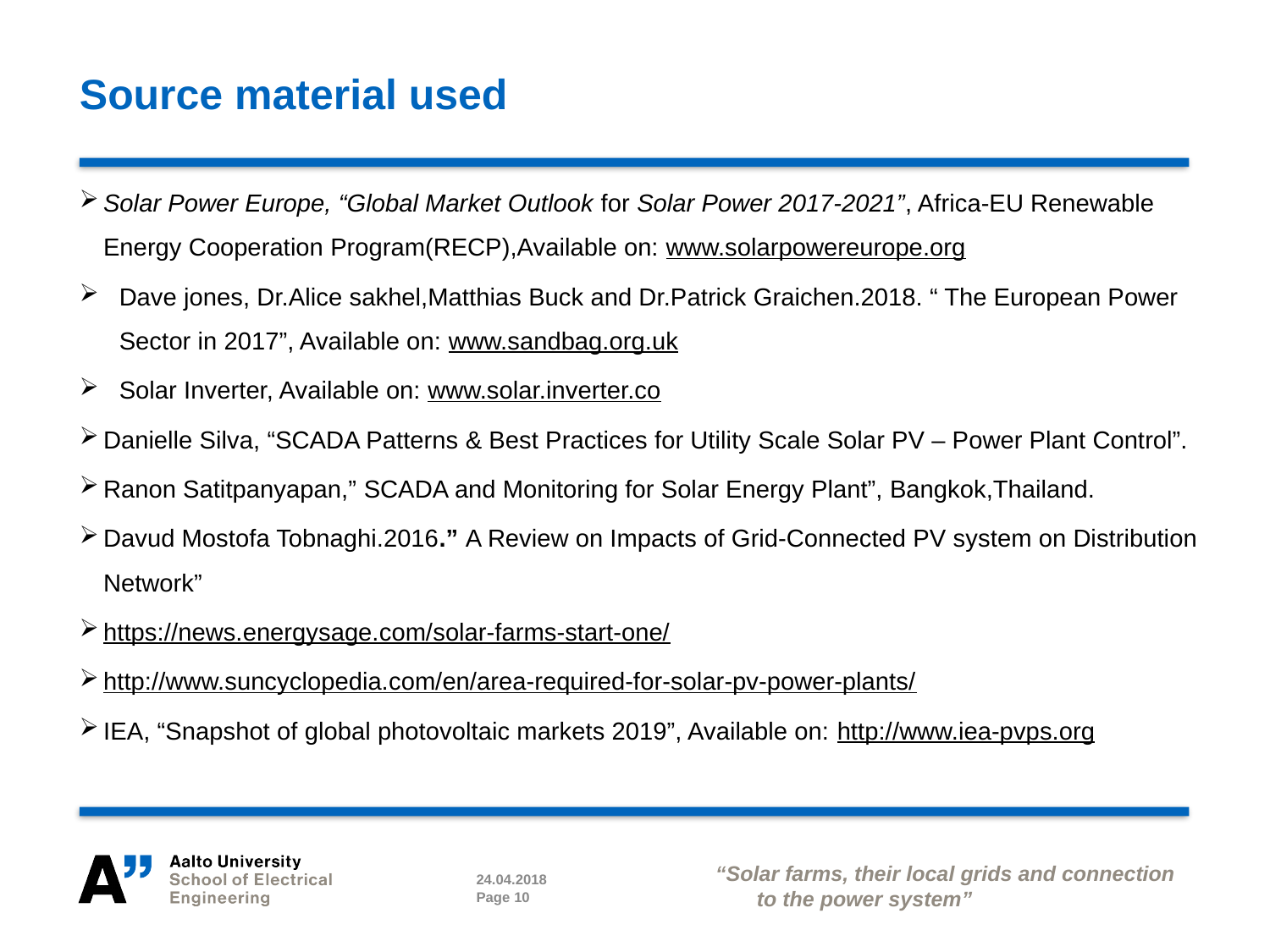

# Source material used
Solar Power Europe, “Global Market Outlook for Solar Power 2017-2021”, Africa-EU Renewable Energy Cooperation Program(RECP),Available on: www.solarpowereurope.org
Dave jones, Dr.Alice sakhel,Matthias Buck and Dr.Patrick Graichen.2018. “ The European Power Sector in 2017”, Available on: www.sandbag.org.uk
Solar Inverter, Available on: www.solar.inverter.co
Danielle Silva, “SCADA Patterns & Best Practices for Utility Scale Solar PV – Power Plant Control”.
Ranon Satitpanyapan,” SCADA and Monitoring for Solar Energy Plant”, Bangkok,Thailand.
Davud Mostofa Tobnaghi.2016.” A Review on Impacts of Grid-Connected PV system on Distribution Network”
https://news.energysage.com/solar-farms-start-one/
http://www.suncyclopedia.com/en/area-required-for-solar-pv-power-plants/
IEA, “Snapshot of global photovoltaic markets 2019”, Available on: http://www.iea-pvps.org

“Solar farms, their local grids and connection         to the power system”
24.04.2018
Page 10